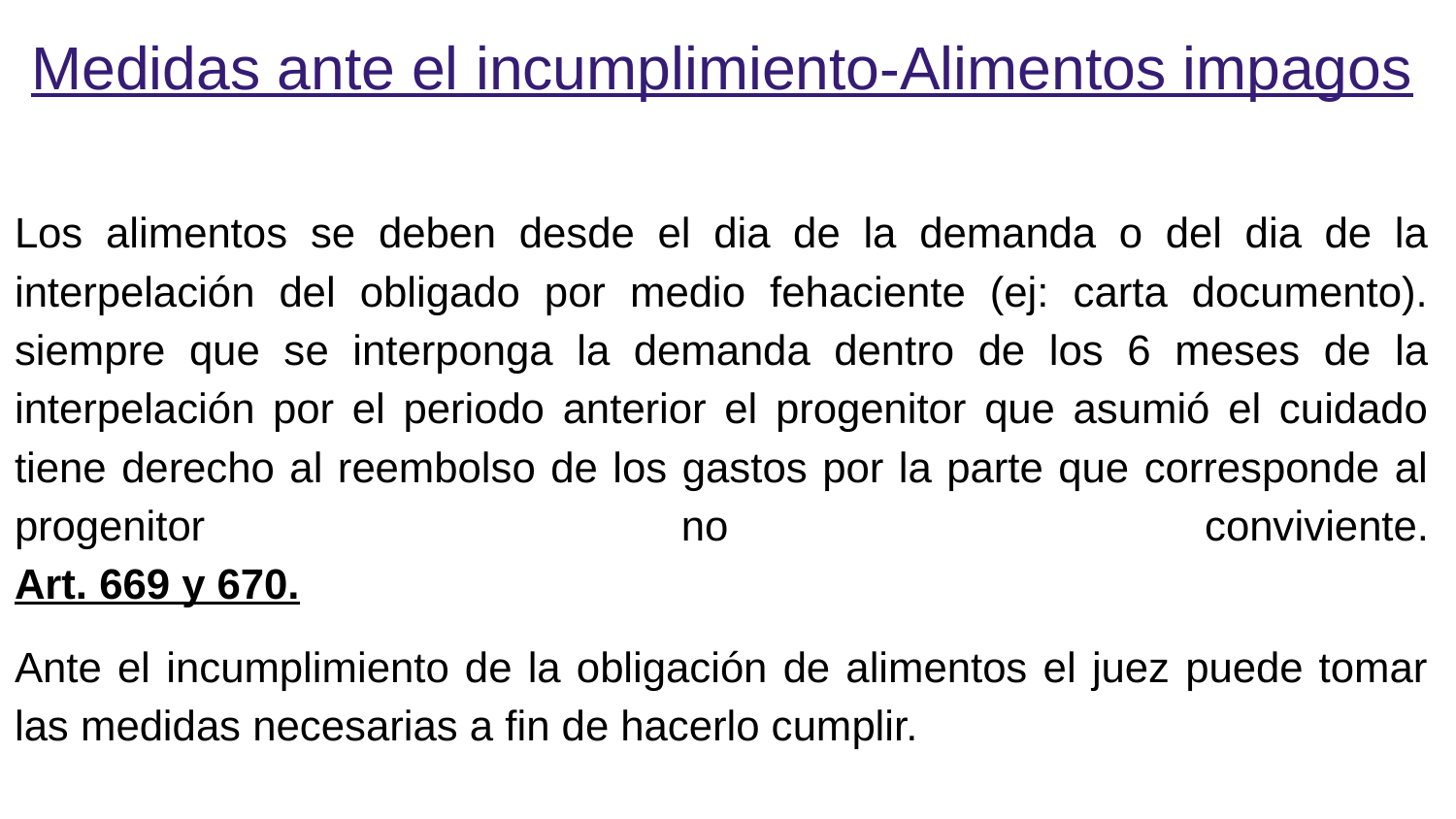

# Medidas ante el incumplimiento-Alimentos impagos
Los alimentos se deben desde el dia de la demanda o del dia de la interpelación del obligado por medio fehaciente (ej: carta documento). siempre que se interponga la demanda dentro de los 6 meses de la interpelación por el periodo anterior el progenitor que asumió el cuidado tiene derecho al reembolso de los gastos por la parte que corresponde al progenitor no conviviente.
Art. 669 y 670.
Ante el incumplimiento de la obligación de alimentos el juez puede tomar las medidas necesarias a fin de hacerlo cumplir.